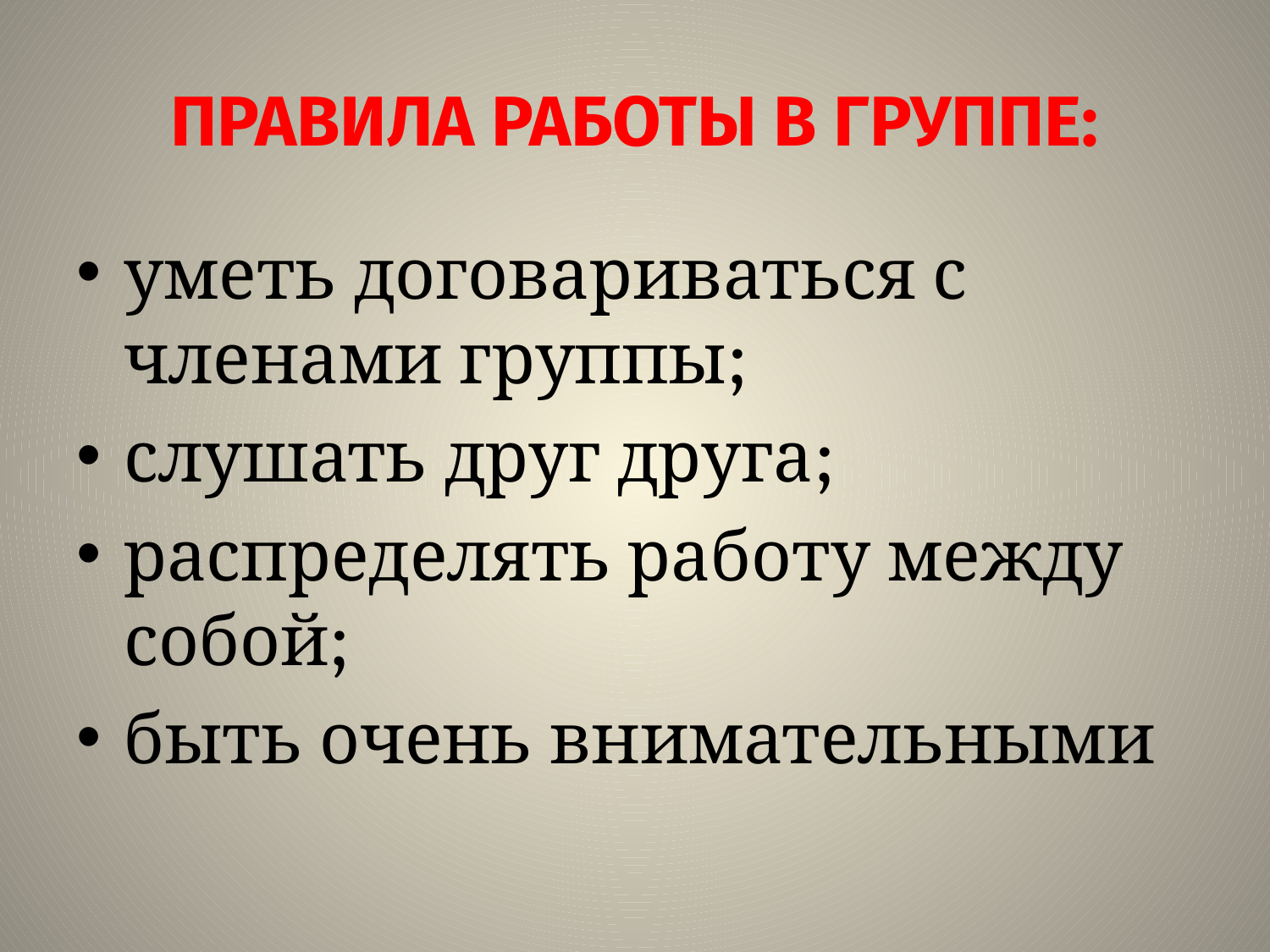

# ПРАВИЛА РАБОТЫ В ГРУППЕ:
уметь договариваться с членами группы;
слушать друг друга;
распределять работу между собой;
быть очень внимательными